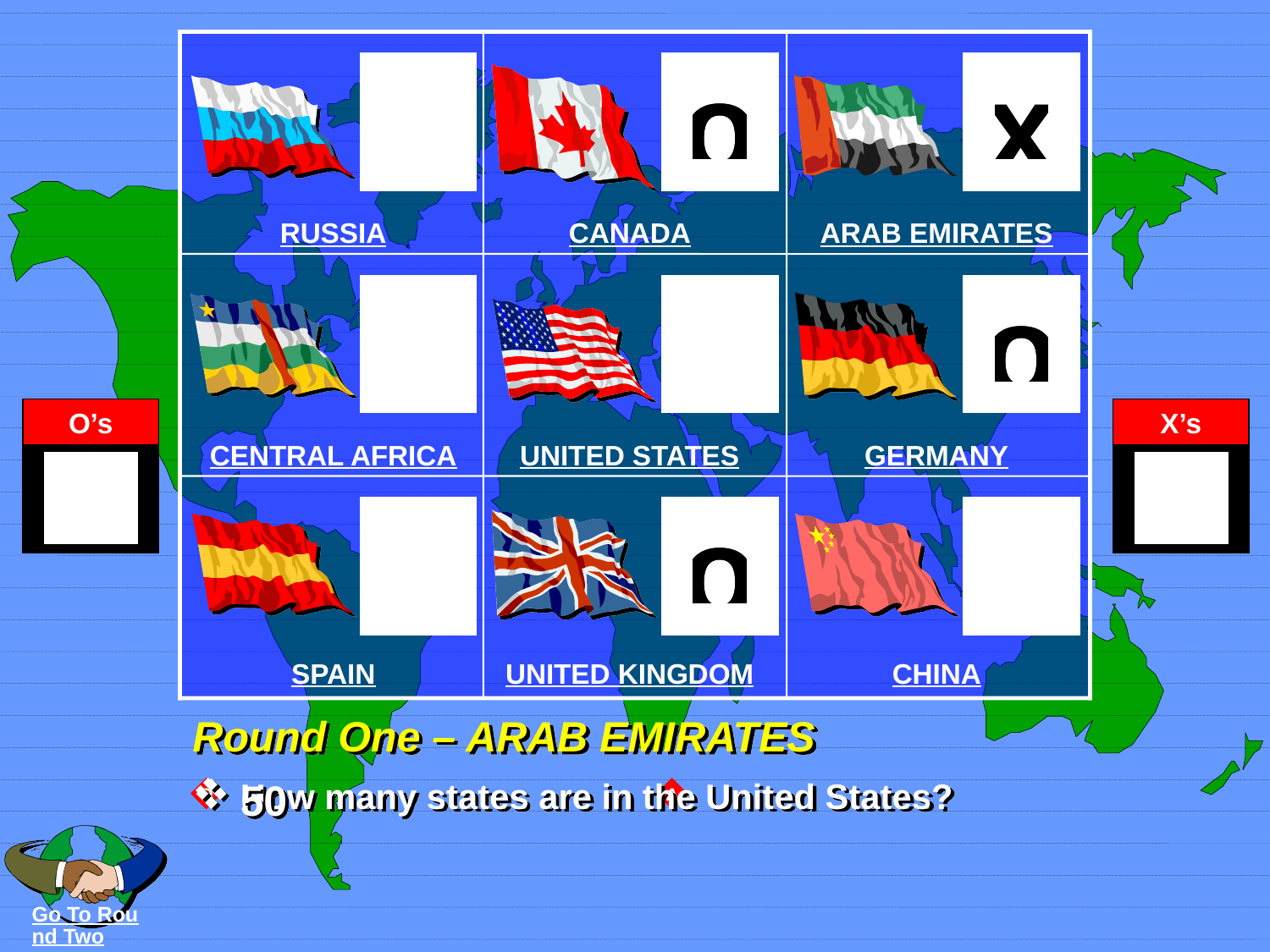

RUSSIA
CANADA
ARAB EMIRATES
CENTRAL AFRICA
UNITED STATES
GERMANY
SPAIN
UNITED KINGDOM
CHINA
# Round One – ARAB EMIRATES
How many states are in the United States?
50
Go To Round Two